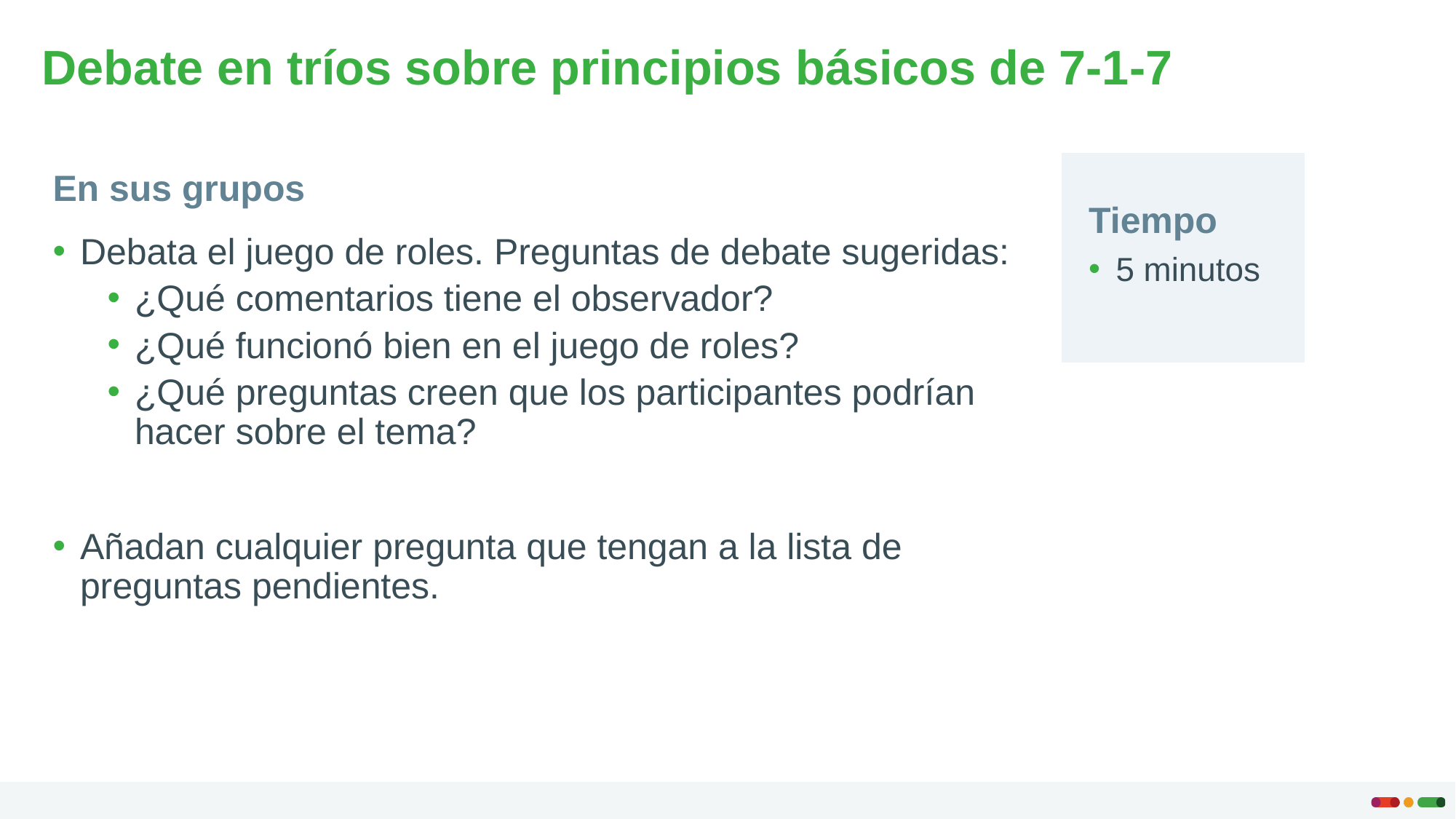

# Debate en tríos sobre principios básicos de 7-1-7
En sus grupos
Tiempo

Debata el juego de roles. Preguntas de debate sugeridas:
¿Qué comentarios tiene el observador?
¿Qué funcionó bien en el juego de roles?
¿Qué preguntas creen que los participantes podrían hacer sobre el tema?

Añadan cualquier pregunta que tengan a la lista de preguntas pendientes.
5 minutos